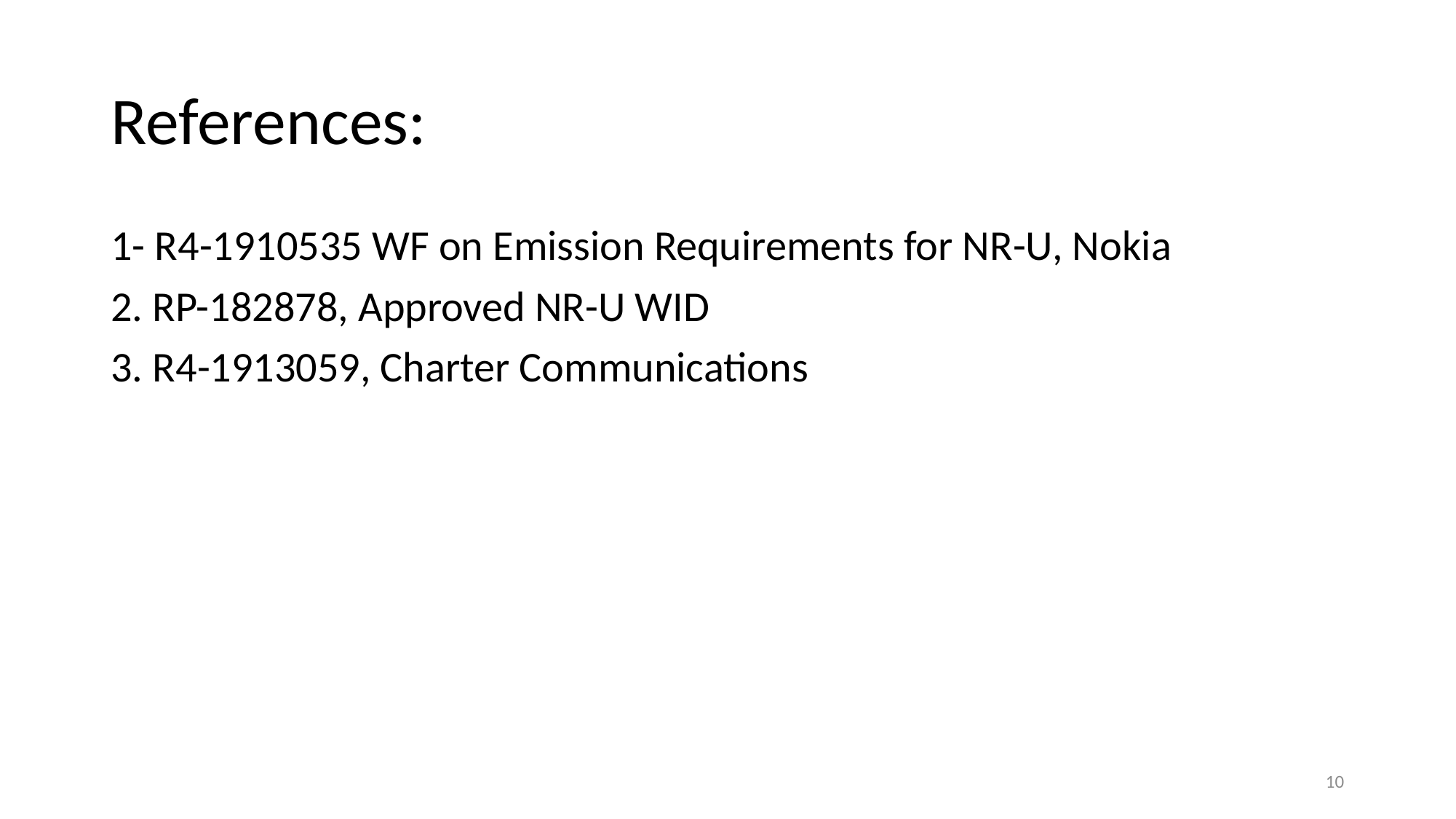

# References:
1- R4-1910535 WF on Emission Requirements for NR-U, Nokia
2. RP-182878, Approved NR-U WID
3. R4-1913059, Charter Communications

10